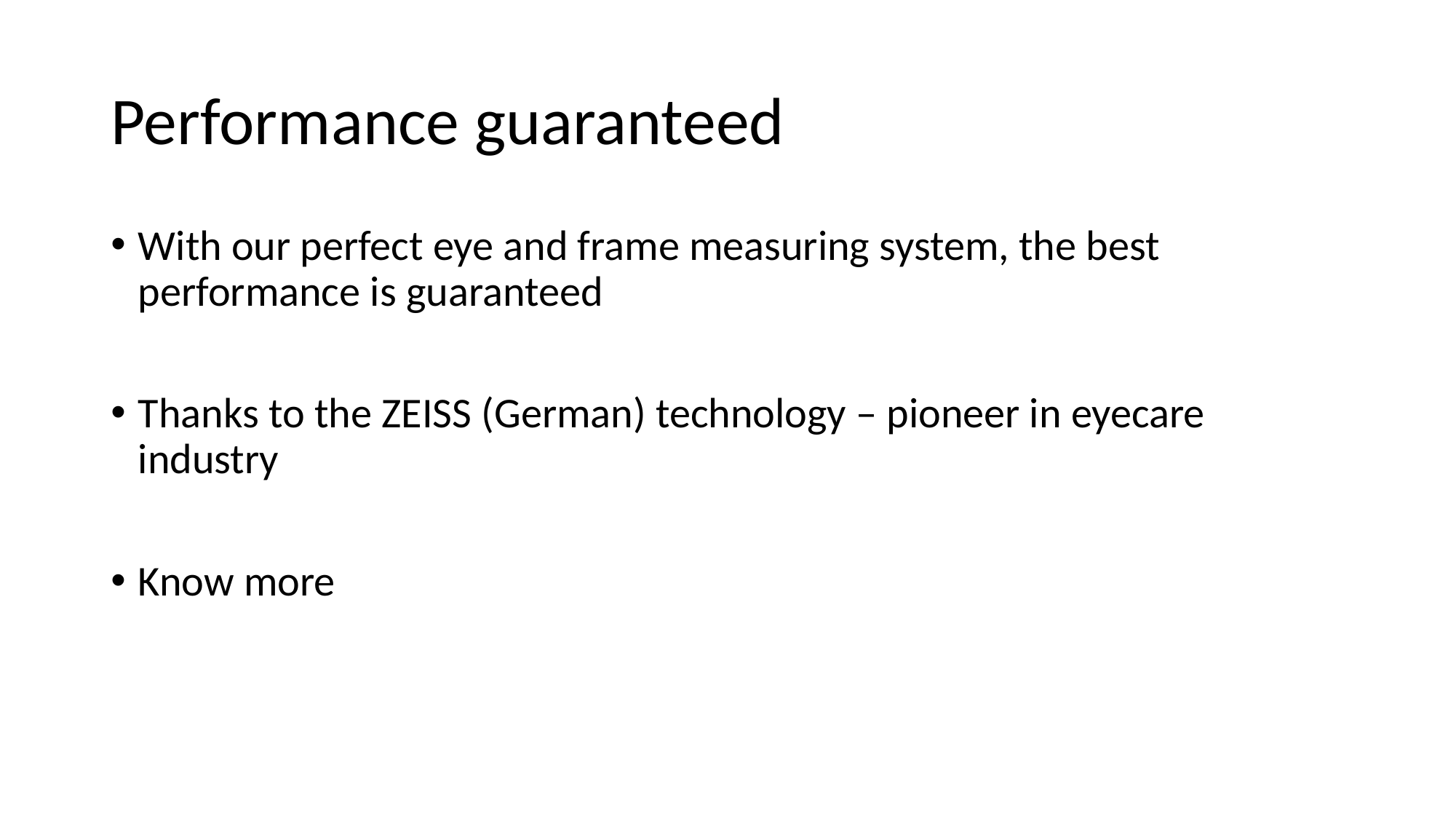

# Performance guaranteed
With our perfect eye and frame measuring system, the best performance is guaranteed

Thanks to the ZEISS (German) technology – pioneer in eyecare industry

Know more